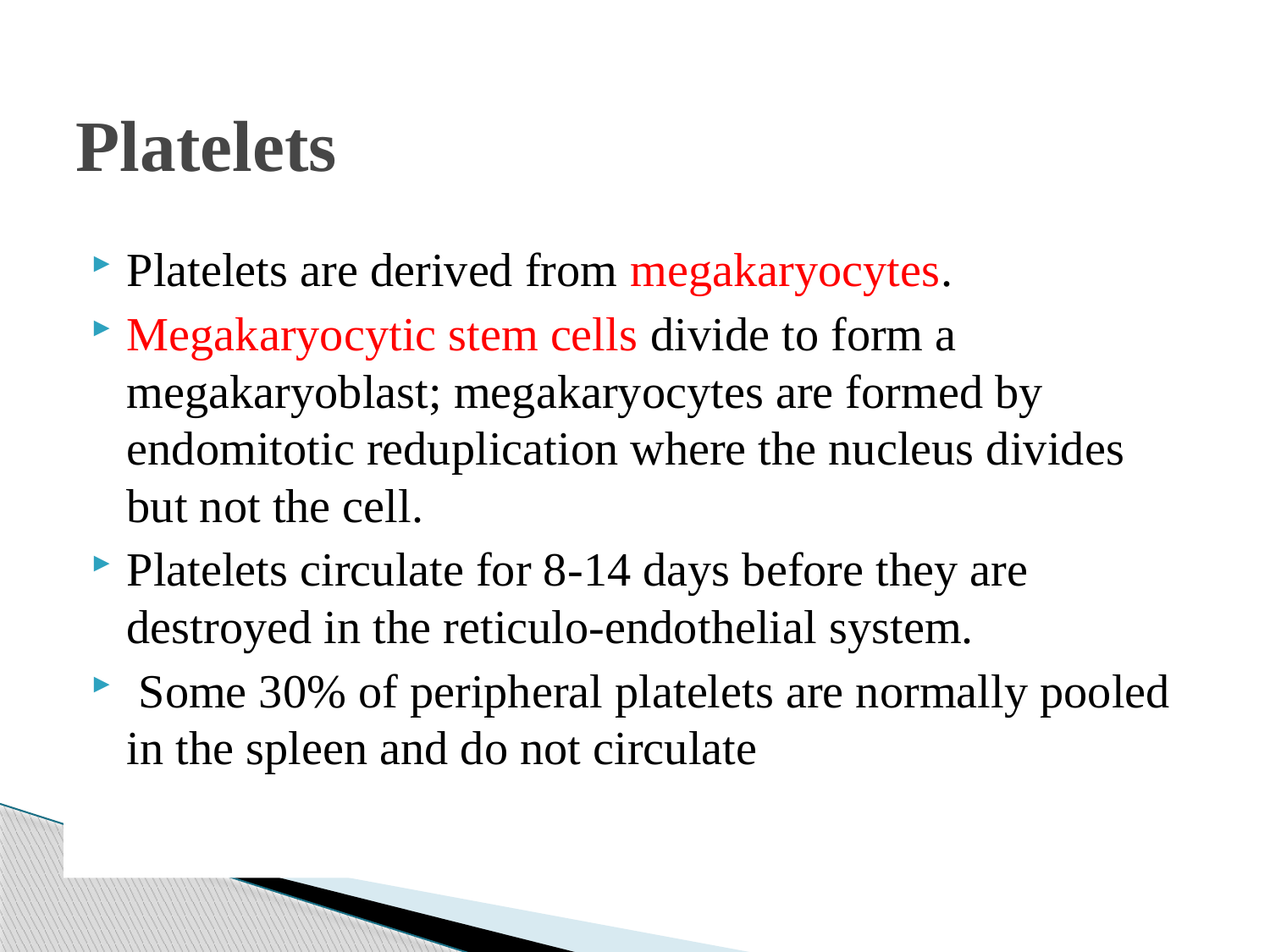

# Platelets
Platelets are derived from megakaryocytes.
Megakaryocytic stem cells divide to form a megakaryoblast; megakaryocytes are formed by endomitotic reduplication where the nucleus divides but not the cell.
Platelets circulate for 8-14 days before they are destroyed in the reticulo-endothelial system.
 Some 30% of peripheral platelets are normally pooled in the spleen and do not circulate